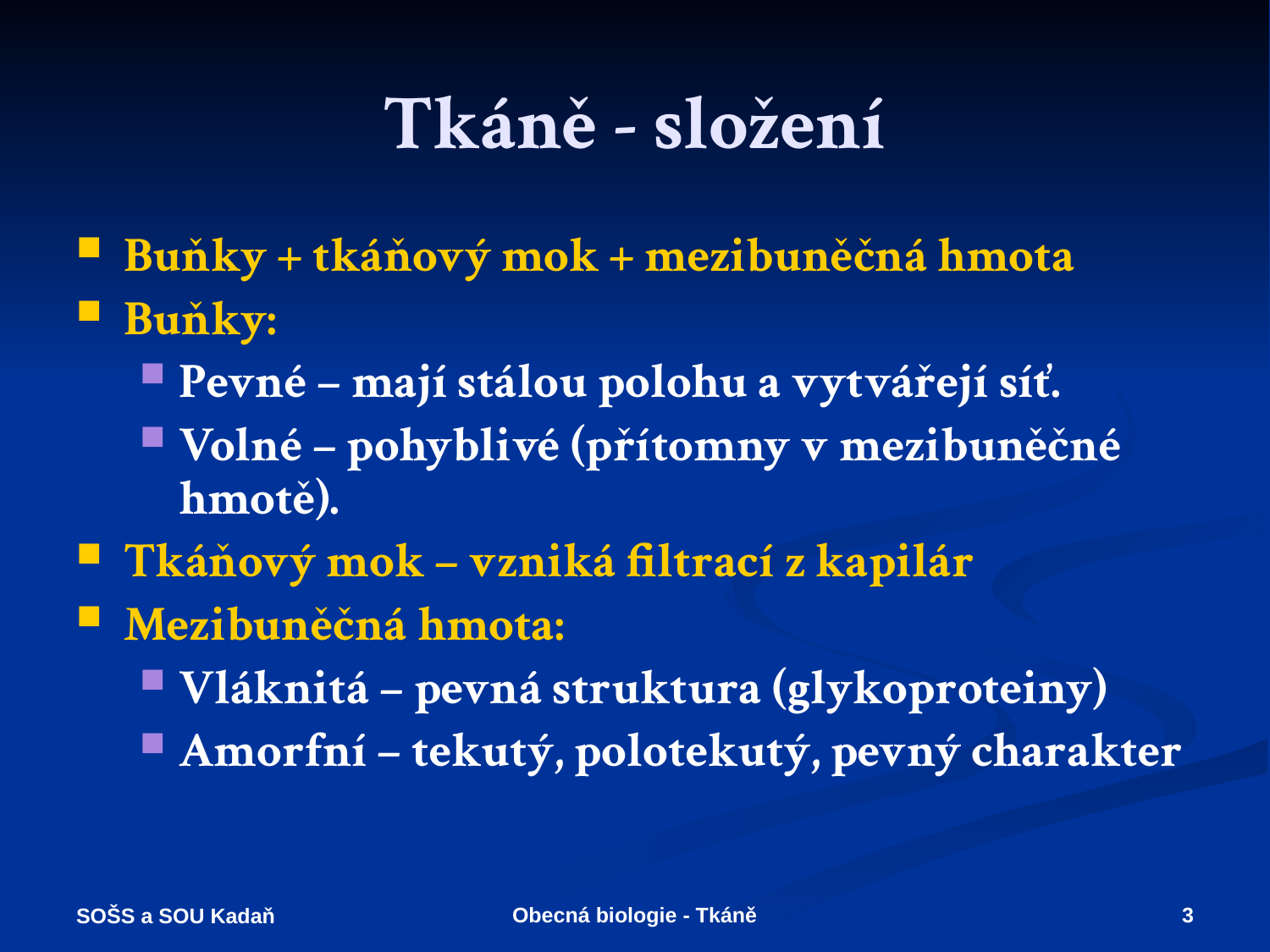

# Tkáně - složení
Buňky + tkáňový mok + mezibuněčná hmota
Buňky:
Pevné – mají stálou polohu a vytvářejí síť.
Volné – pohyblivé (přítomny v mezibuněčné hmotě).
Tkáňový mok – vzniká filtrací z kapilár
Mezibuněčná hmota:
Vláknitá – pevná struktura (glykoproteiny)
Amorfní – tekutý, polotekutý, pevný charakter
Obecná biologie - Tkáně
3
SOŠS a SOU Kadaň